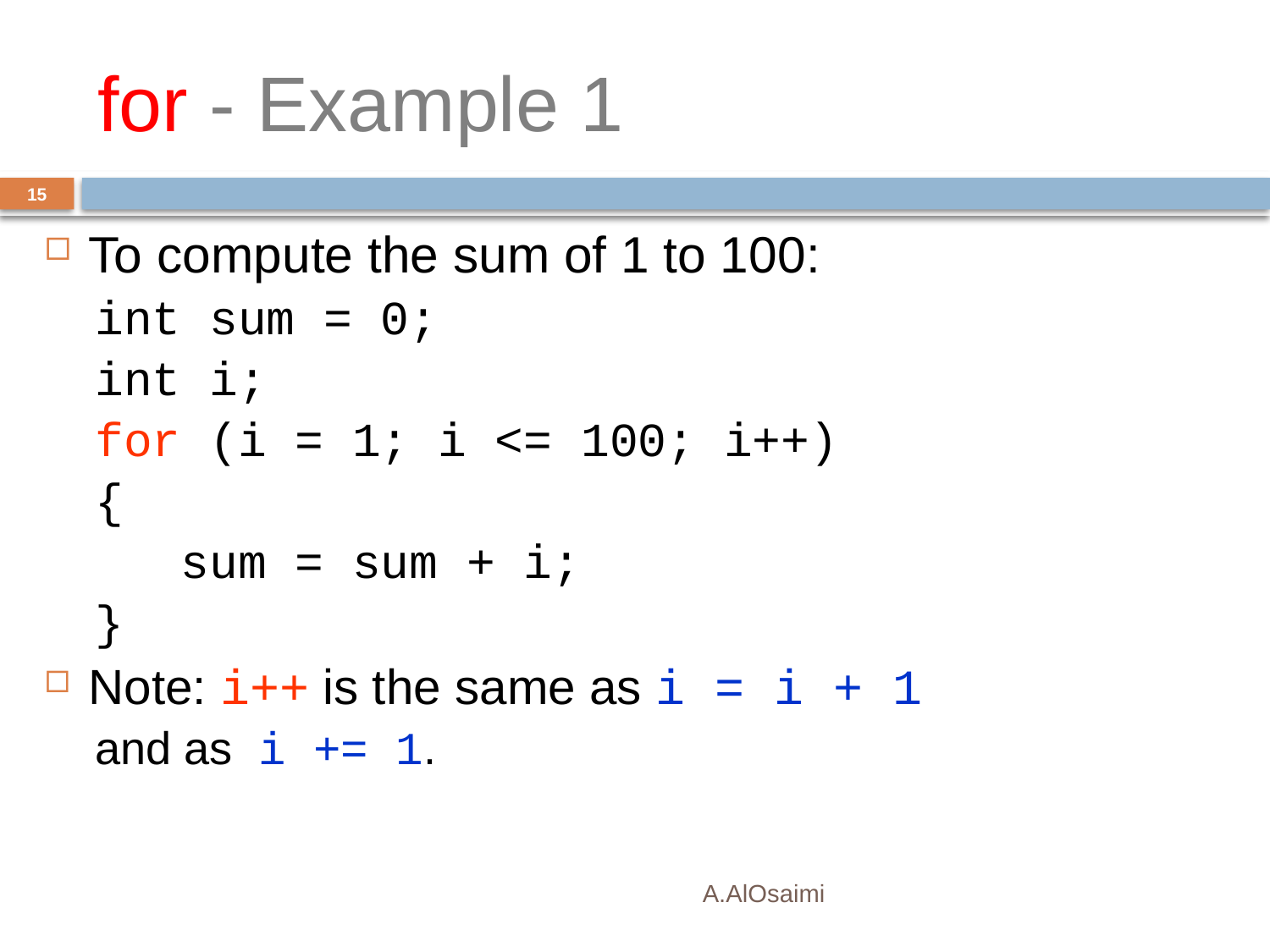

# for - Example 1
15
To compute the sum of 1 to 100:
int sum = 0;
int i;
for (i = 1; i <= 100; i++)
{
   sum = sum + i;
}
Note: i++ is the same as i = i + 1
and as  i += 1.
A.AlOsaimi